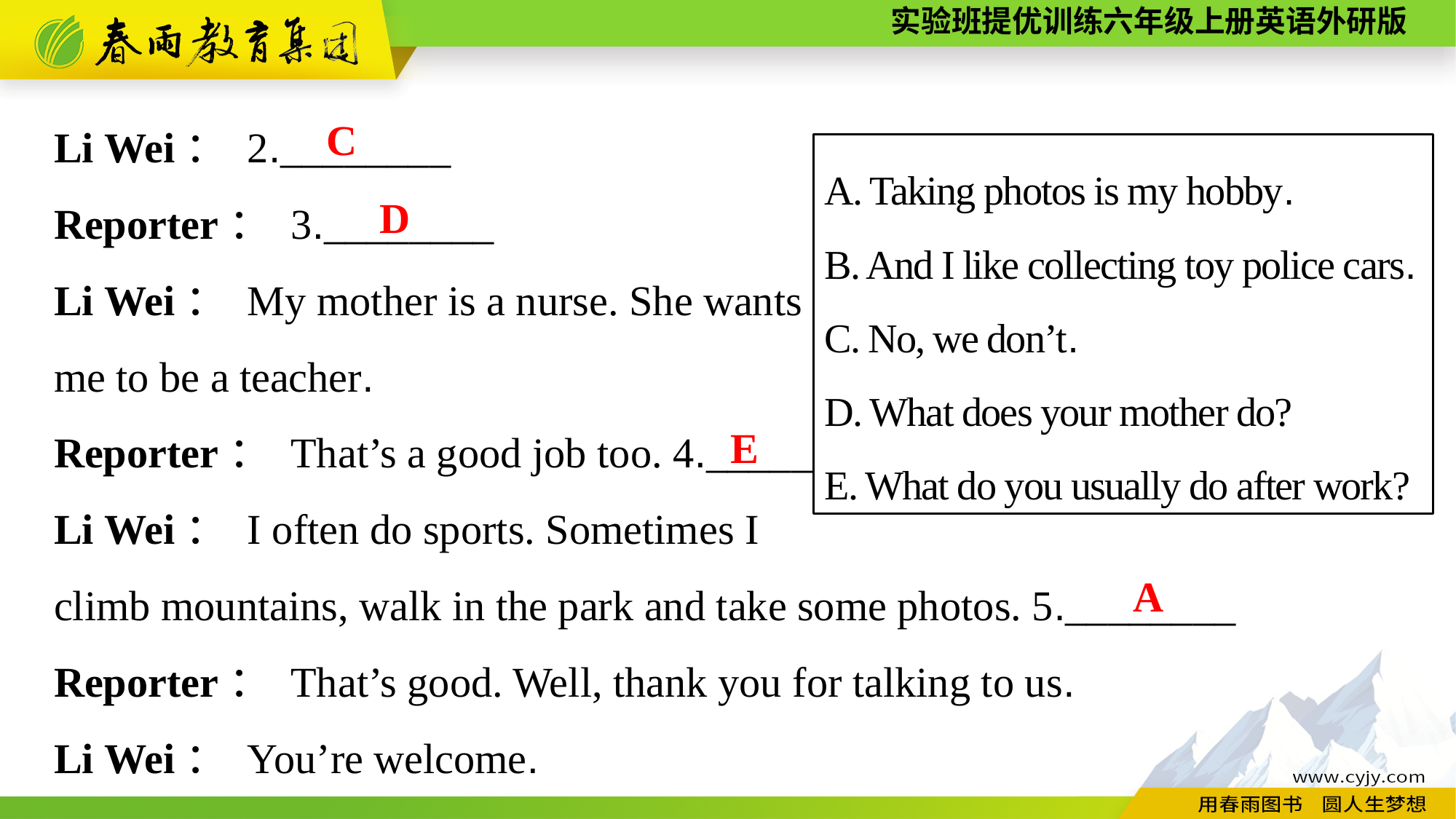

Li Wei： 2.________
Reporter： 3.________
Li Wei： My mother is a nurse. She wants
me to be a teacher.
Reporter： That’s a good job too. 4._____
Li Wei： I often do sports. Sometimes I
climb mountains, walk in the park and take some photos. 5.________
Reporter： That’s good. Well, thank you for talking to us.
Li Wei： You’re welcome.
C
A. Taking photos is my hobby.
B. And I like collecting toy police cars.
C. No, we don’t.
D. What does your mother do?
E. What do you usually do after work?
D
E
A